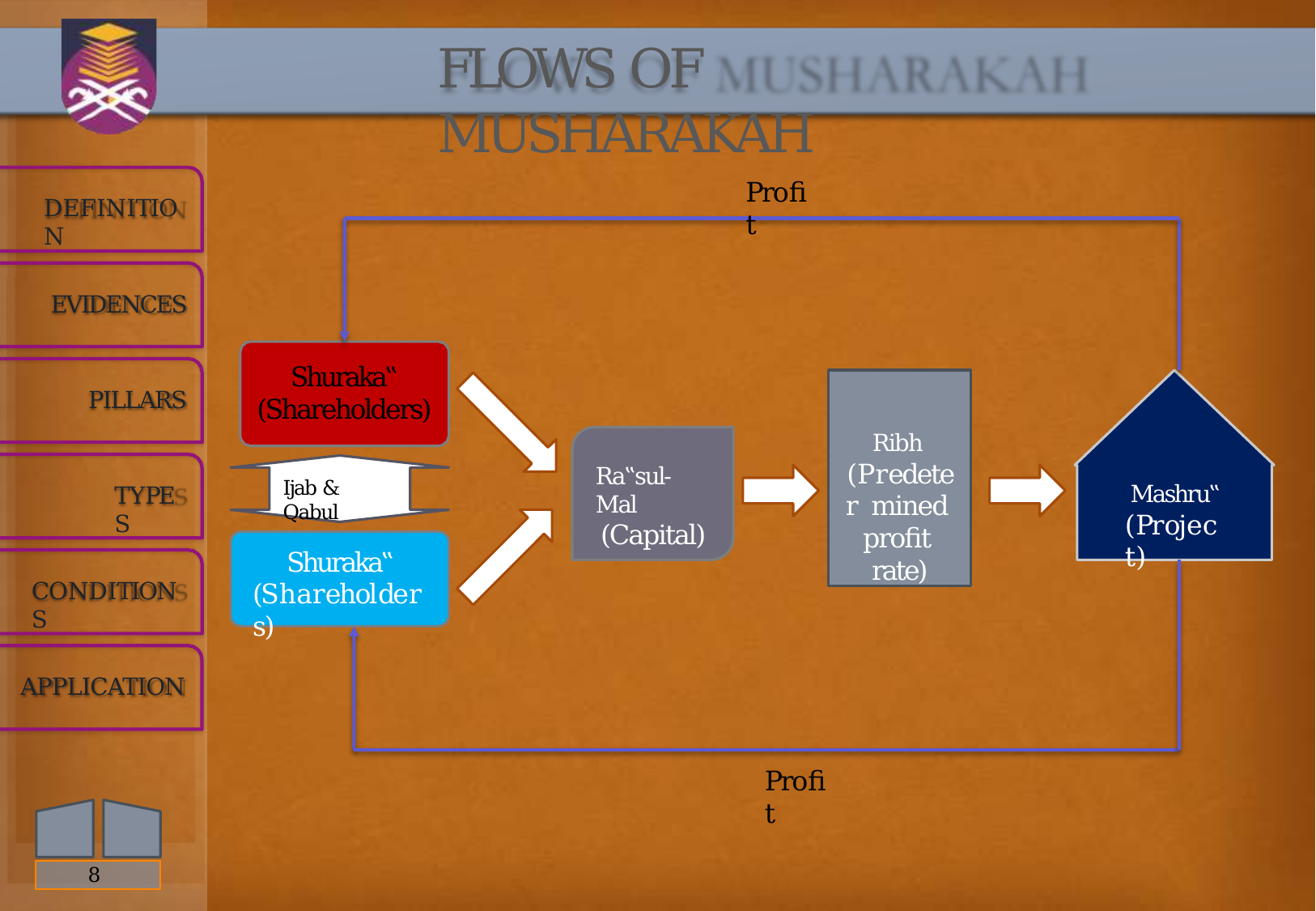

# FLOWS OF MUSHARAKAH
Profit
DEFINITION

EVIDENCES

Shuraka‟
(Shareholders)

Ribh  (Predeter  mined  profit  rate)
PILLARS

Ra‟sul-Mal
(Capital)

Ijab & Qabul
Mashru‟
(Project)
TYPES
Shuraka‟  (Shareholders)

CONDITIONS
APPLICATION
Profit
8